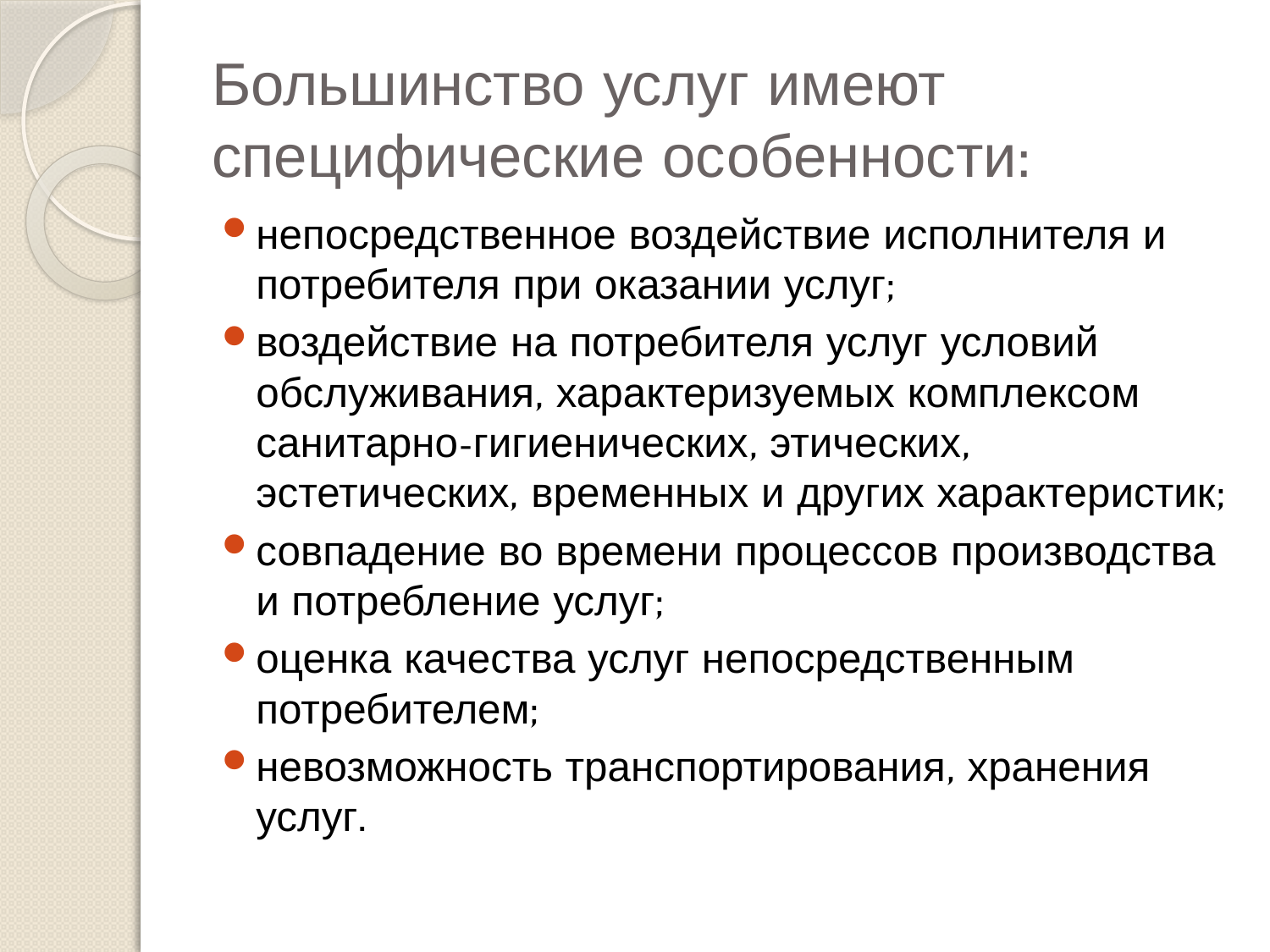

# Большинство услуг имеют специфические особенности:
непосредственное воздействие исполнителя и потребителя при оказании услуг;
воздействие на потребителя услуг условий обслуживания, характеризуемых комплексом санитарно-гигиенических, этических, эстетических, временных и других характеристик;
совпадение во времени процессов производства и потребление услуг;
оценка качества услуг непосредственным потребителем;
невозможность транспортирования, хранения услуг.